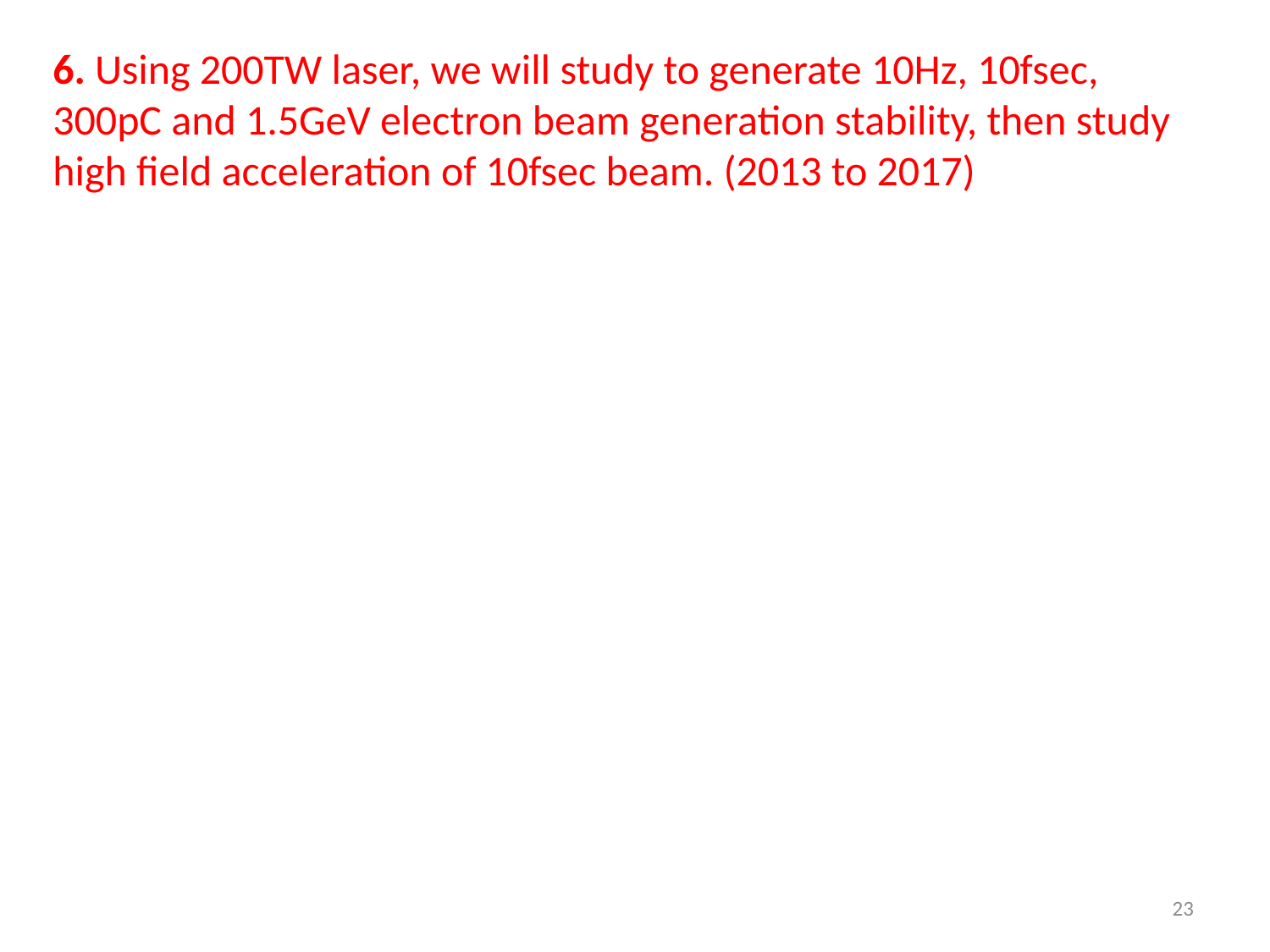

6. Using 200TW laser, we will study to generate 10Hz, 10fsec,
300pC and 1.5GeV electron beam generation stability, then study
high field acceleration of 10fsec beam. (2013 to 2017)
23